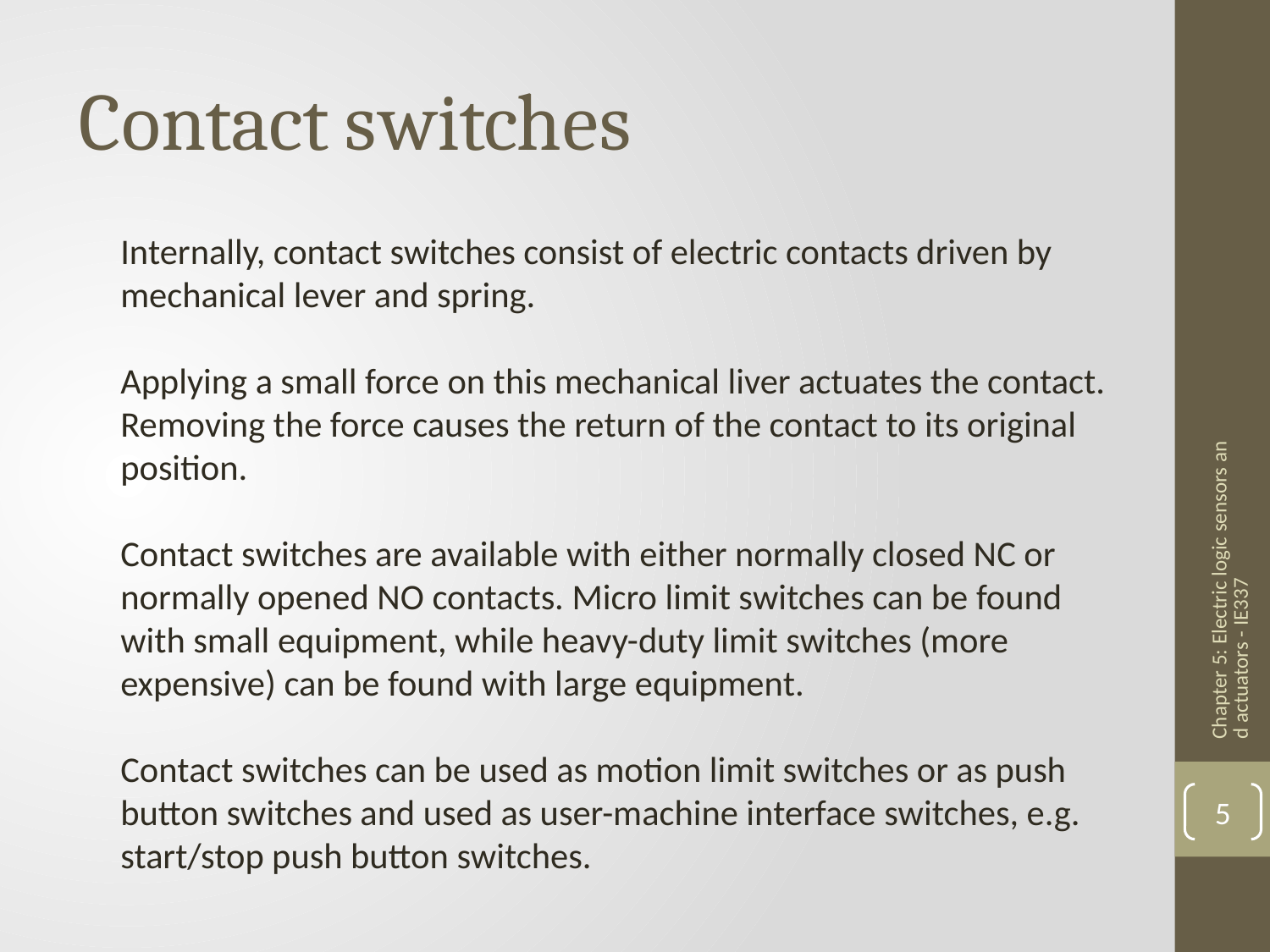

# Contact switches
Internally, contact switches consist of electric contacts driven by mechanical lever and spring.

Applying a small force on this mechanical liver actuates the contact. Removing the force causes the return of the contact to its original position.

Contact switches are available with either normally closed NC or normally opened NO contacts. Micro limit switches can be found with small equipment, while heavy-duty limit switches (more expensive) can be found with large equipment.

Contact switches can be used as motion limit switches or as push button switches and used as user-machine interface switches, e.g. start/stop push button switches.

Chapter 5: Electric logic sensors and actuators - IE337
5